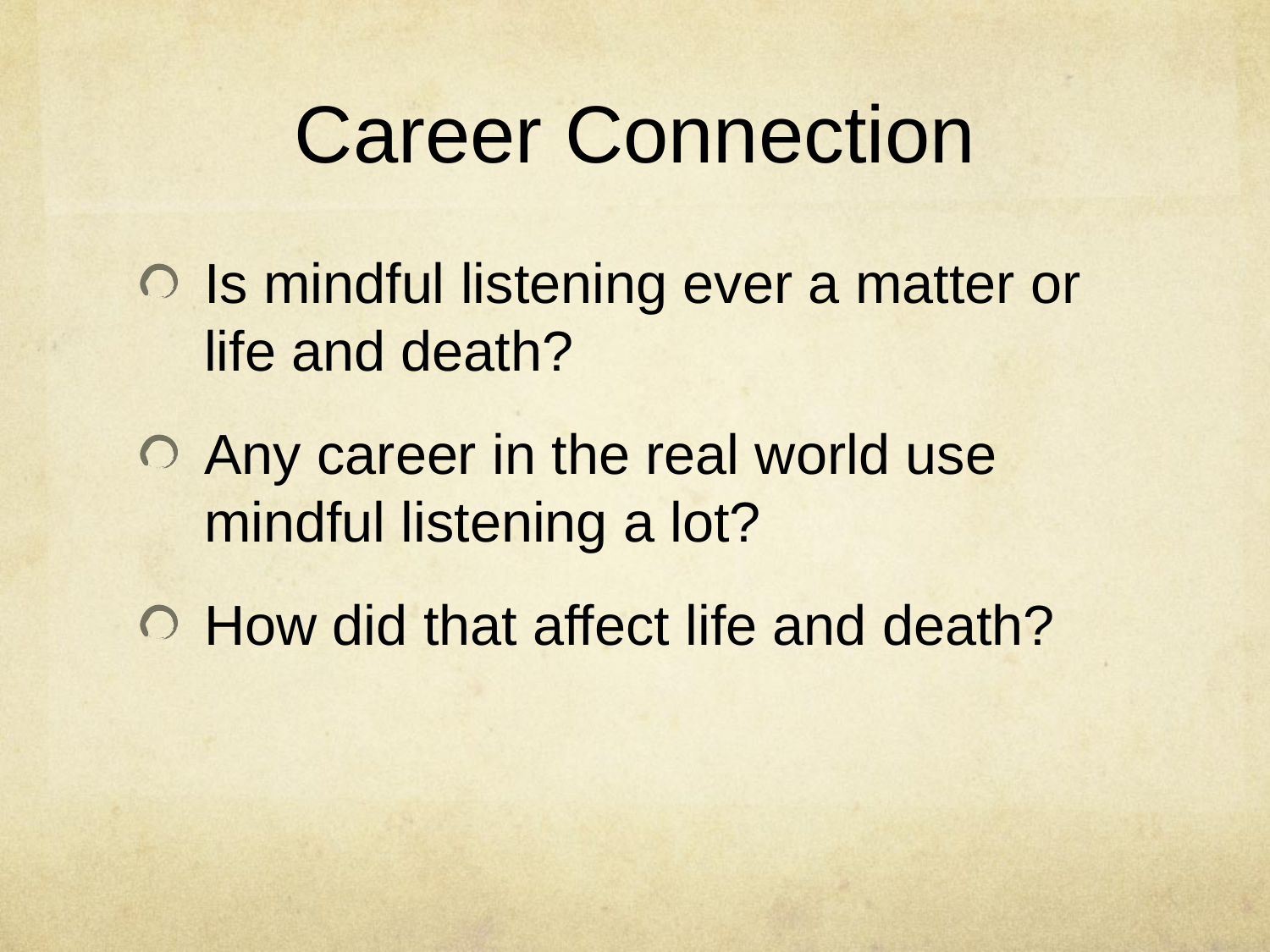

# Career Connection
Is mindful listening ever a matter or life and death?
Any career in the real world use mindful listening a lot?
How did that affect life and death?